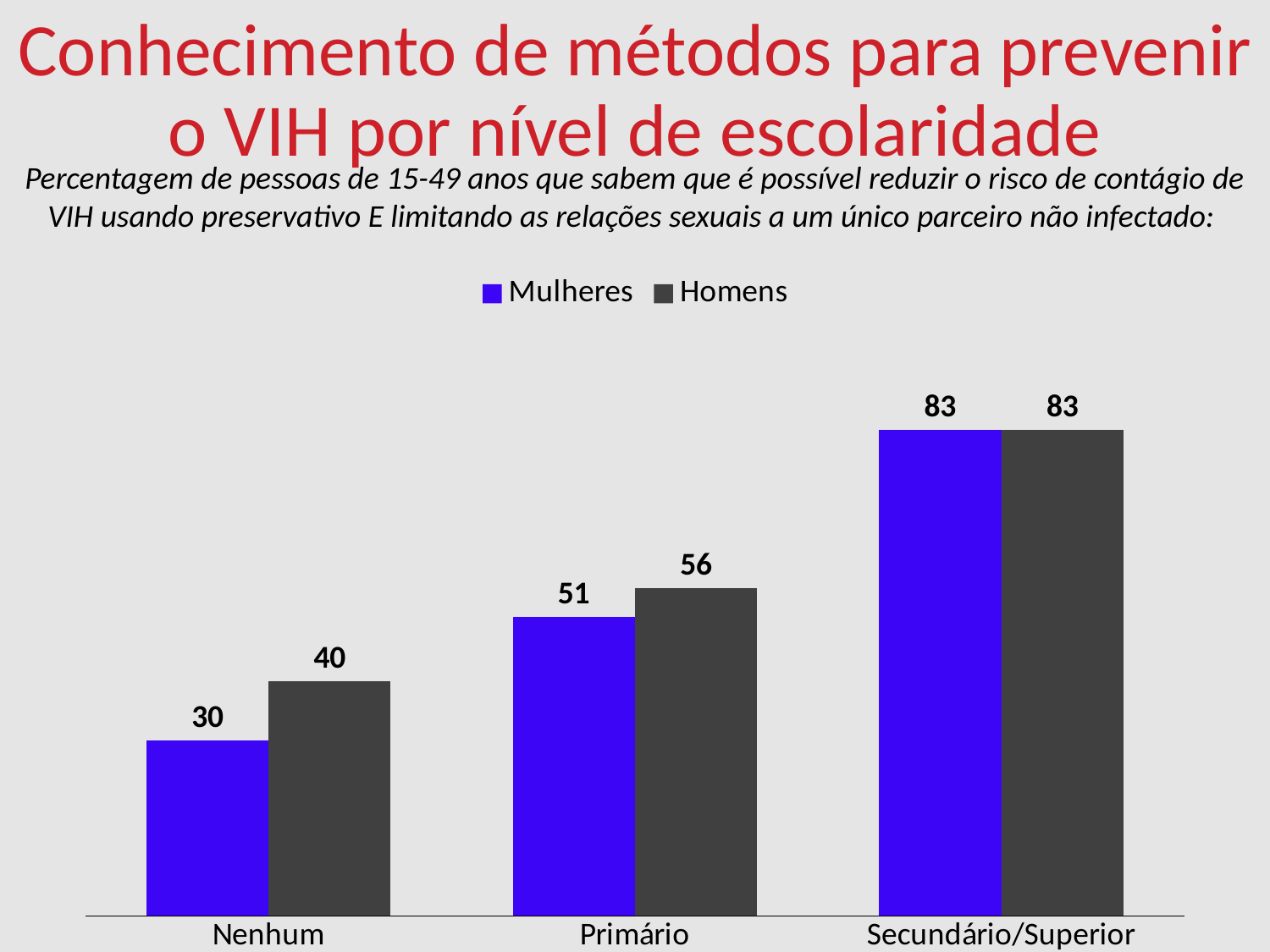

Conhecimento de métodos para prevenir o VIH por nível de escolaridade
Percentagem de pessoas de 15-49 anos que sabem que é possível reduzir o risco de contágio de VIH usando preservativo E limitando as relações sexuais a um único parceiro não infectado:

### Chart

| Category | Mulheres | Homens |
|---|---|---|
| Nenhum | 30.0 | 40.0 |
| Primário | 51.0 | 56.0 |
| Secundário/Superior | 83.0 | 83.0 |